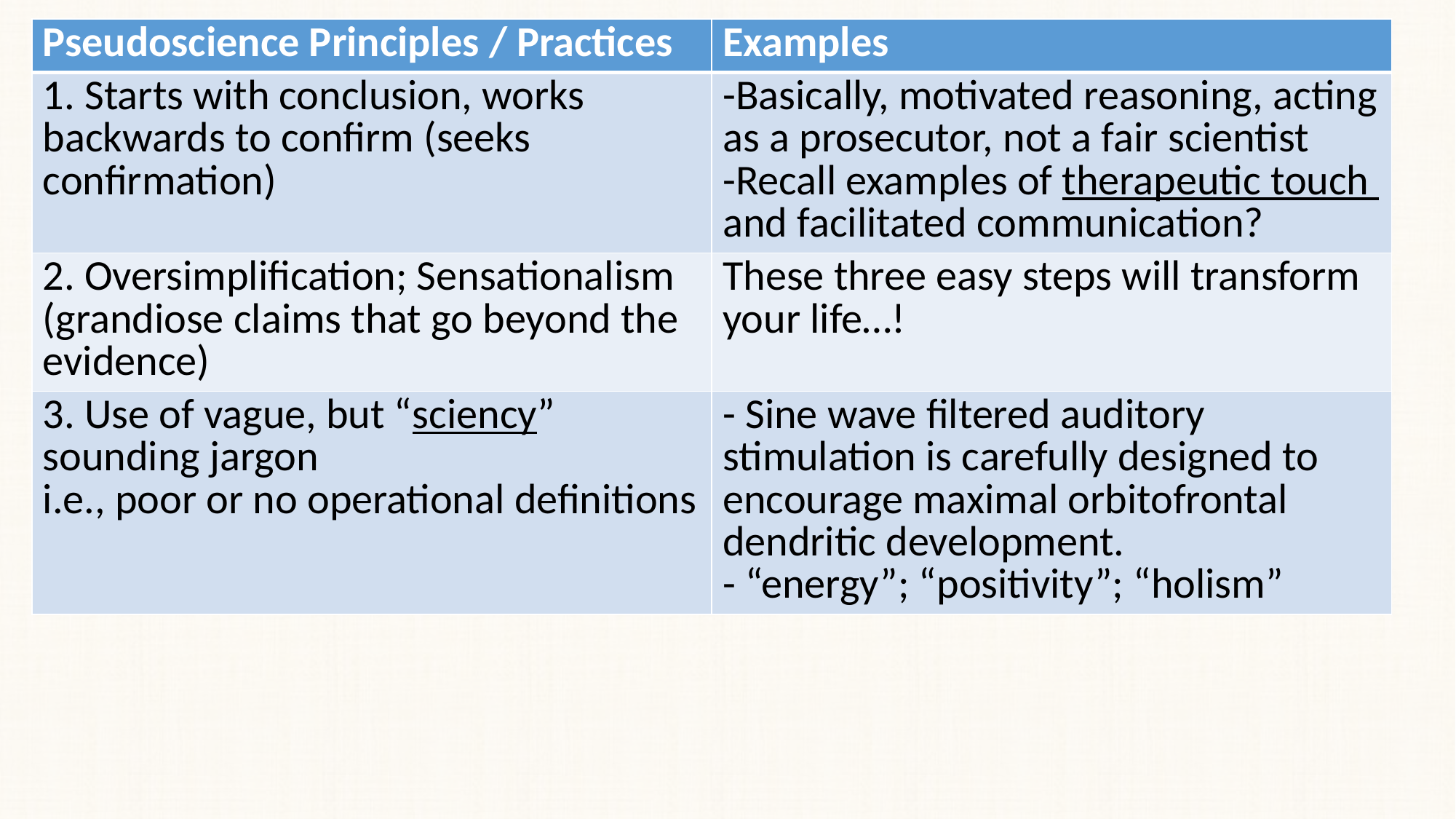

| Pseudoscience Principles / Practices | Examples |
| --- | --- |
| 1. Starts with conclusion, works backwards to confirm (seeks confirmation) | -Basically, motivated reasoning, acting as a prosecutor, not a fair scientist -Recall examples of therapeutic touch and facilitated communication? |
| 2. Oversimplification; Sensationalism (grandiose claims that go beyond the evidence) | These three easy steps will transform your life…! |
| 3. Use of vague, but “sciency” sounding jargon i.e., poor or no operational definitions | - Sine wave filtered auditory stimulation is carefully designed to encourage maximal orbitofrontal dendritic development. - “energy”; “positivity”; “holism” |
#
4